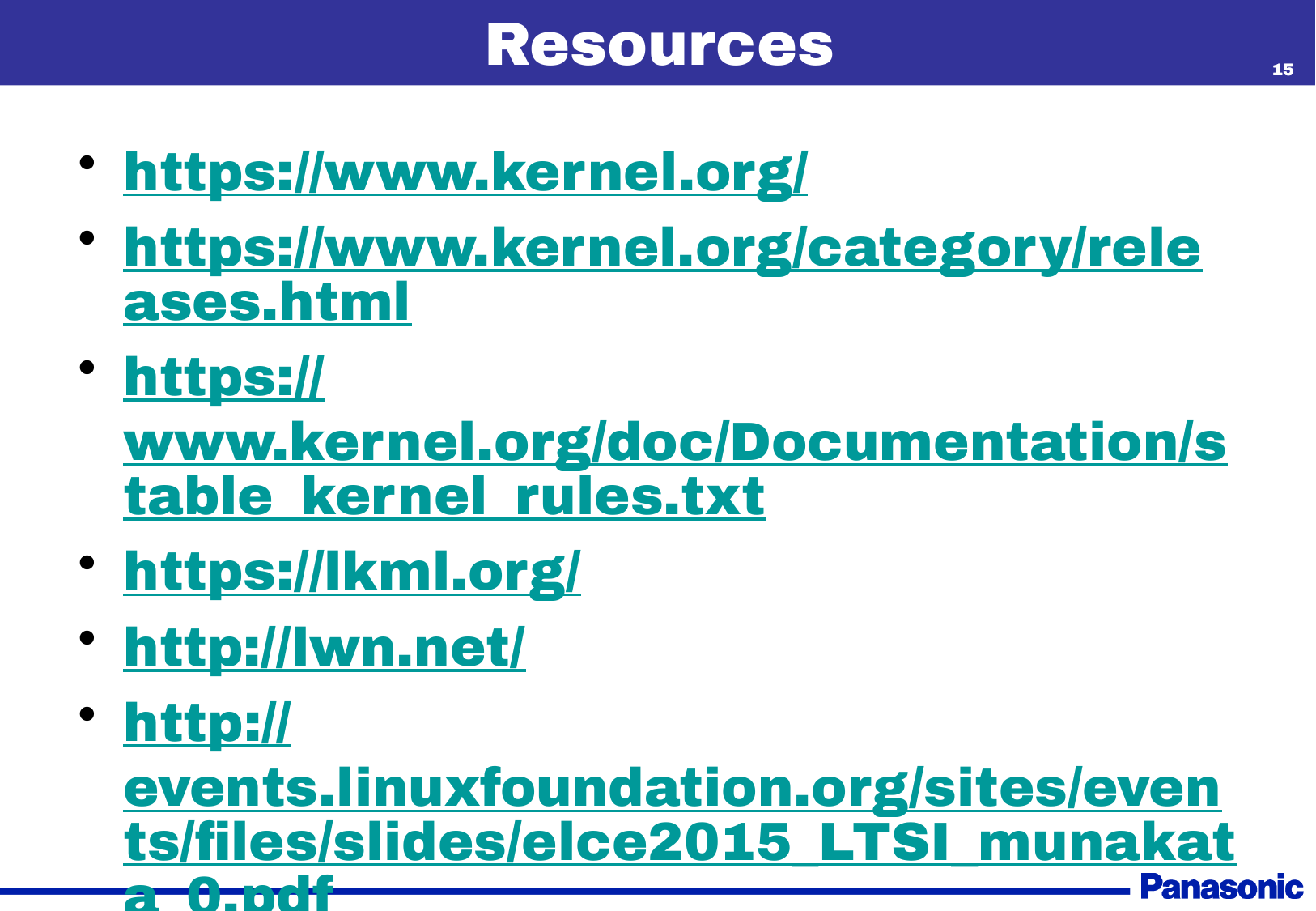

# Resources
15
https://www.kernel.org/
https://www.kernel.org/category/releases.html
https://www.kernel.org/doc/Documentation/stable_kernel_rules.txt
https://lkml.org/
http://lwn.net/
http://events.linuxfoundation.org/sites/events/files/slides/elce2015_LTSI_munakata_0.pdf